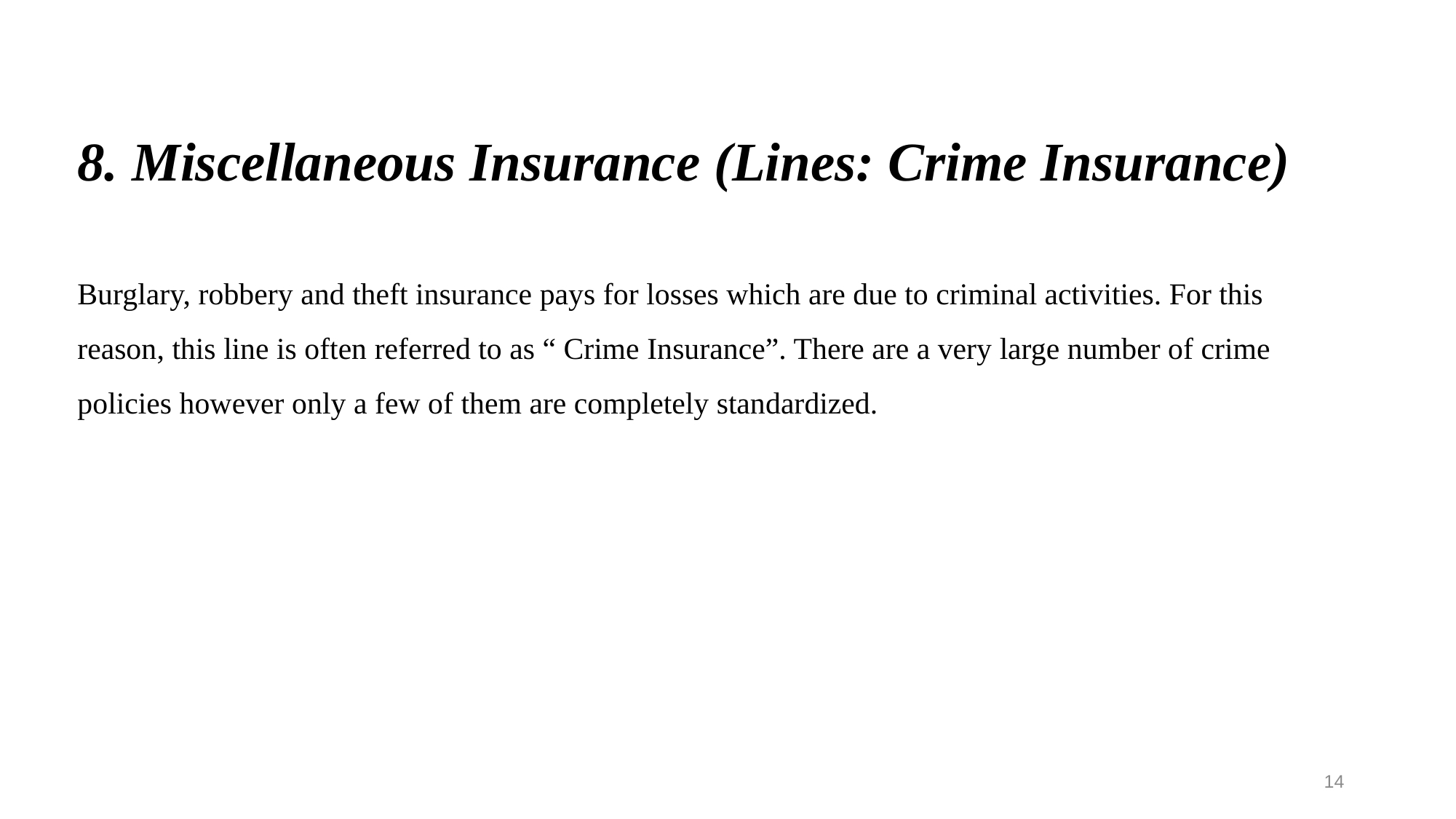

# 8. Miscellaneous Insurance (Lines: Crime Insurance)
Burglary, robbery and theft insurance pays for losses which are due to criminal activities. For this reason, this line is often referred to as “ Crime Insurance”. There are a very large number of crime policies however only a few of them are completely standardized.
14